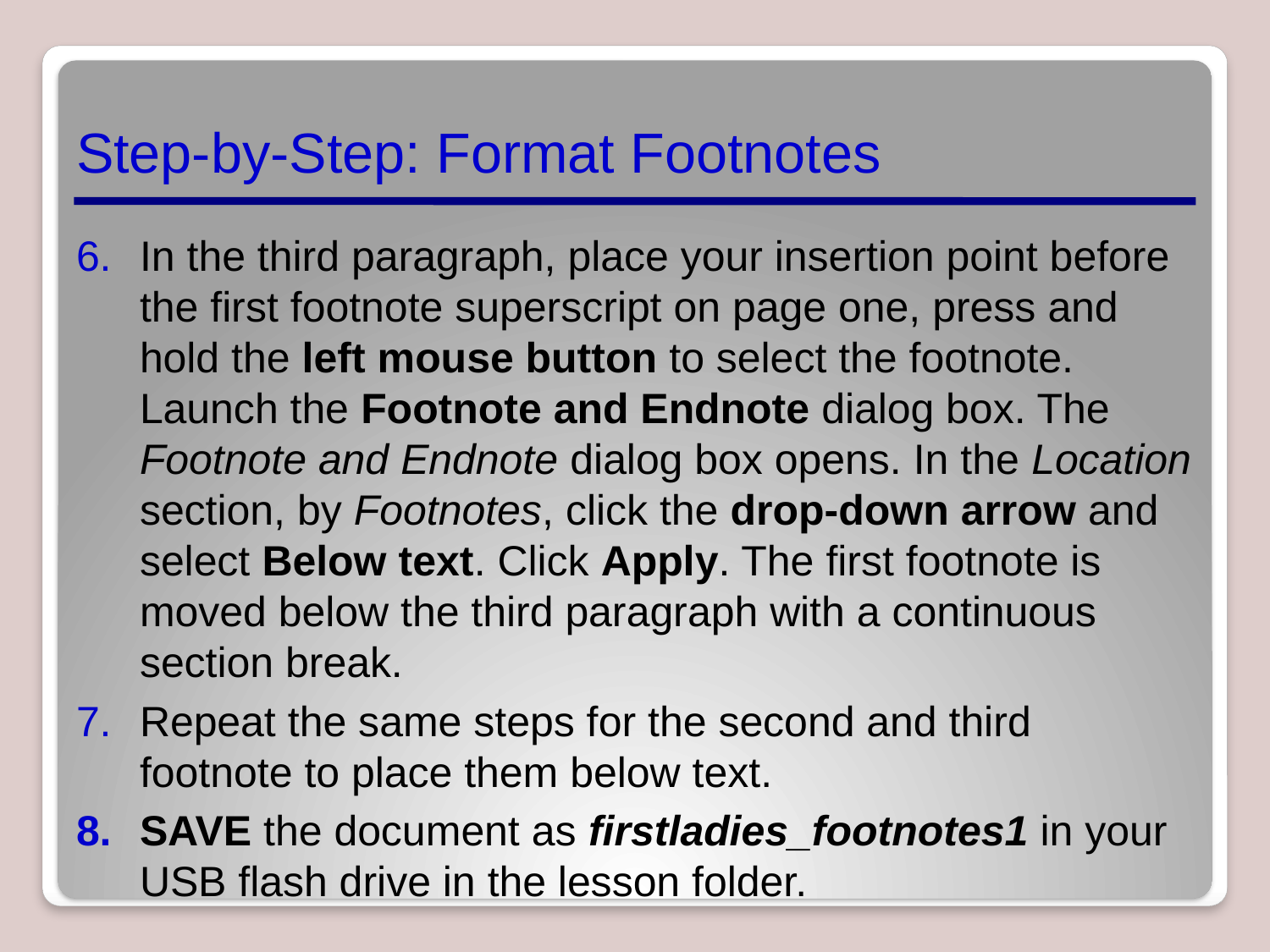

# Step-by-Step: Format Footnotes
In the third paragraph, place your insertion point before the first footnote superscript on page one, press and hold the left mouse button to select the footnote. Launch the Footnote and Endnote dialog box. The Footnote and Endnote dialog box opens. In the Location section, by Footnotes, click the drop-down arrow and select Below text. Click Apply. The first footnote is moved below the third paragraph with a continuous section break.
Repeat the same steps for the second and third footnote to place them below text.
SAVE the document as firstladies_footnotes1 in your USB flash drive in the lesson folder.